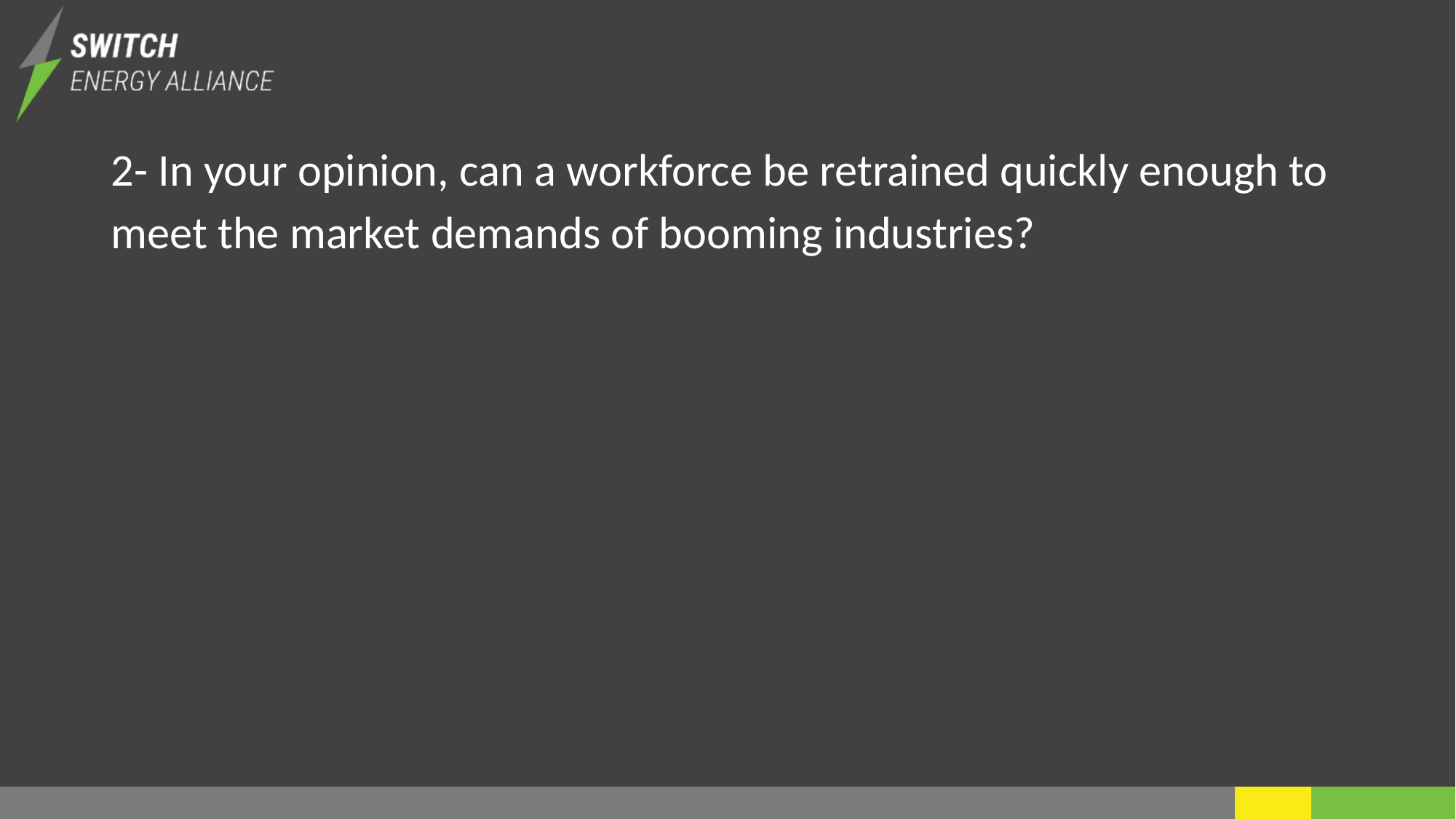

2- In your opinion, can a workforce be retrained quickly enough to meet the market demands of booming industries?